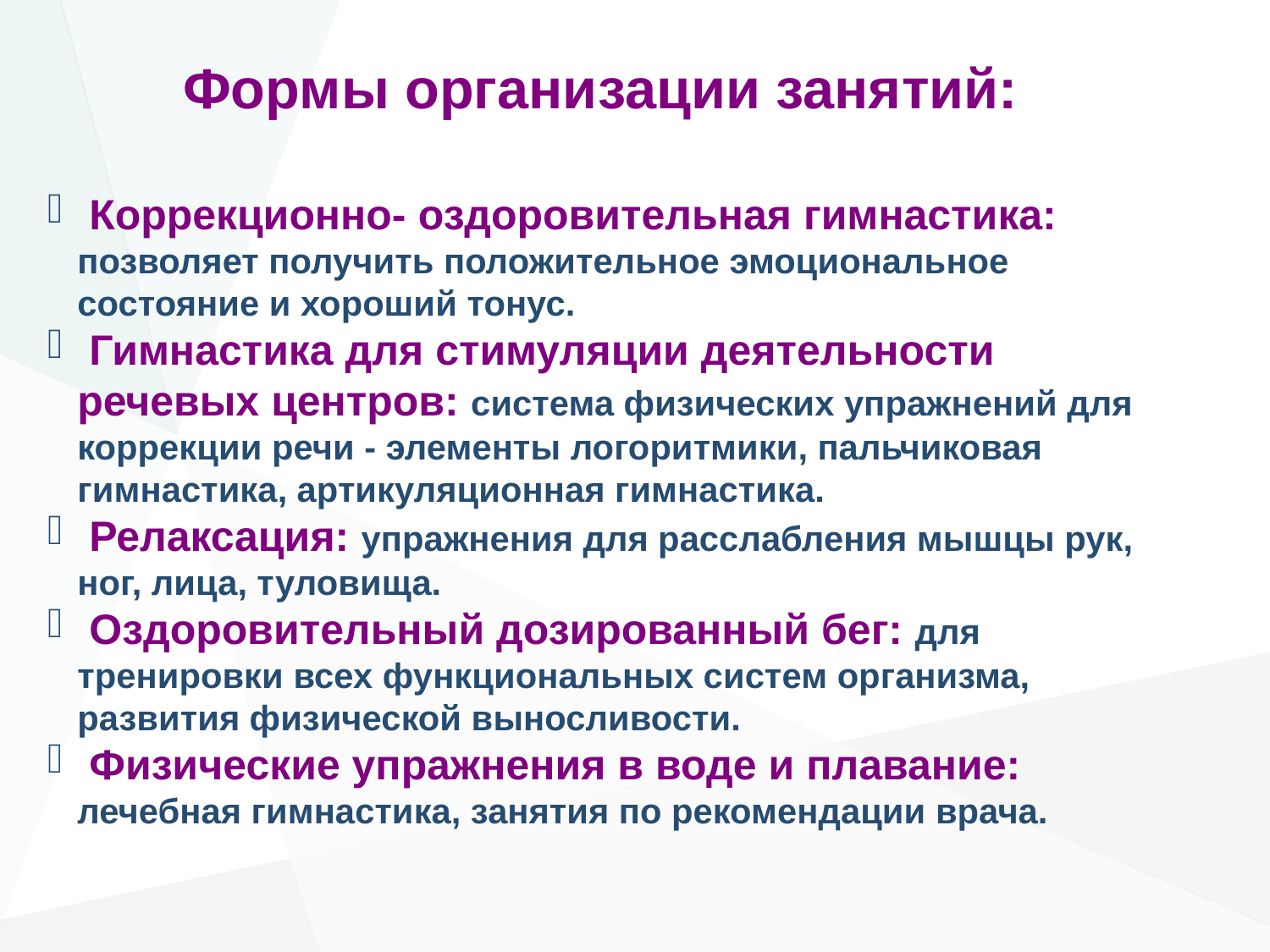

Формы организации занятий:

 Коррекционно- оздоровительная гимнастика: позволяет получить положительное эмоциональное состояние и хороший тонус.
 Гимнастика для стимуляции деятельности речевых центров: система физических упражнений для коррекции речи - элементы логоритмики, пальчиковая гимнастика, артикуляционная гимнастика.
 Релаксация: упражнения для расслабления мышцы рук, ног, лица, туловища.
 Оздоровительный дозированный бег: для тренировки всех функциональных систем организма, развития физической выносливости.
 Физические упражнения в воде и плавание: лечебная гимнастика, занятия по рекомендации врача.